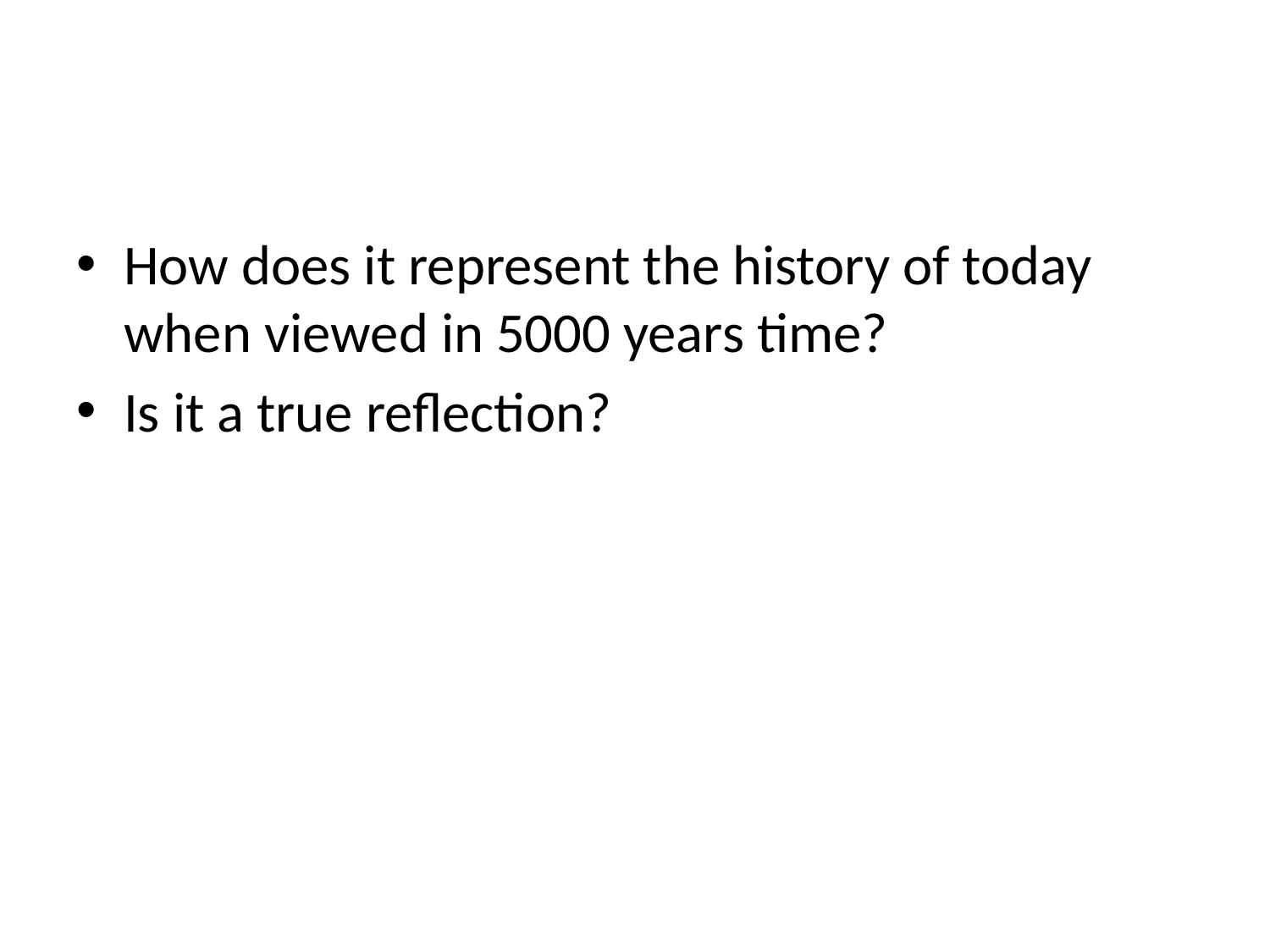

#
How does it represent the history of today when viewed in 5000 years time?
Is it a true reflection?